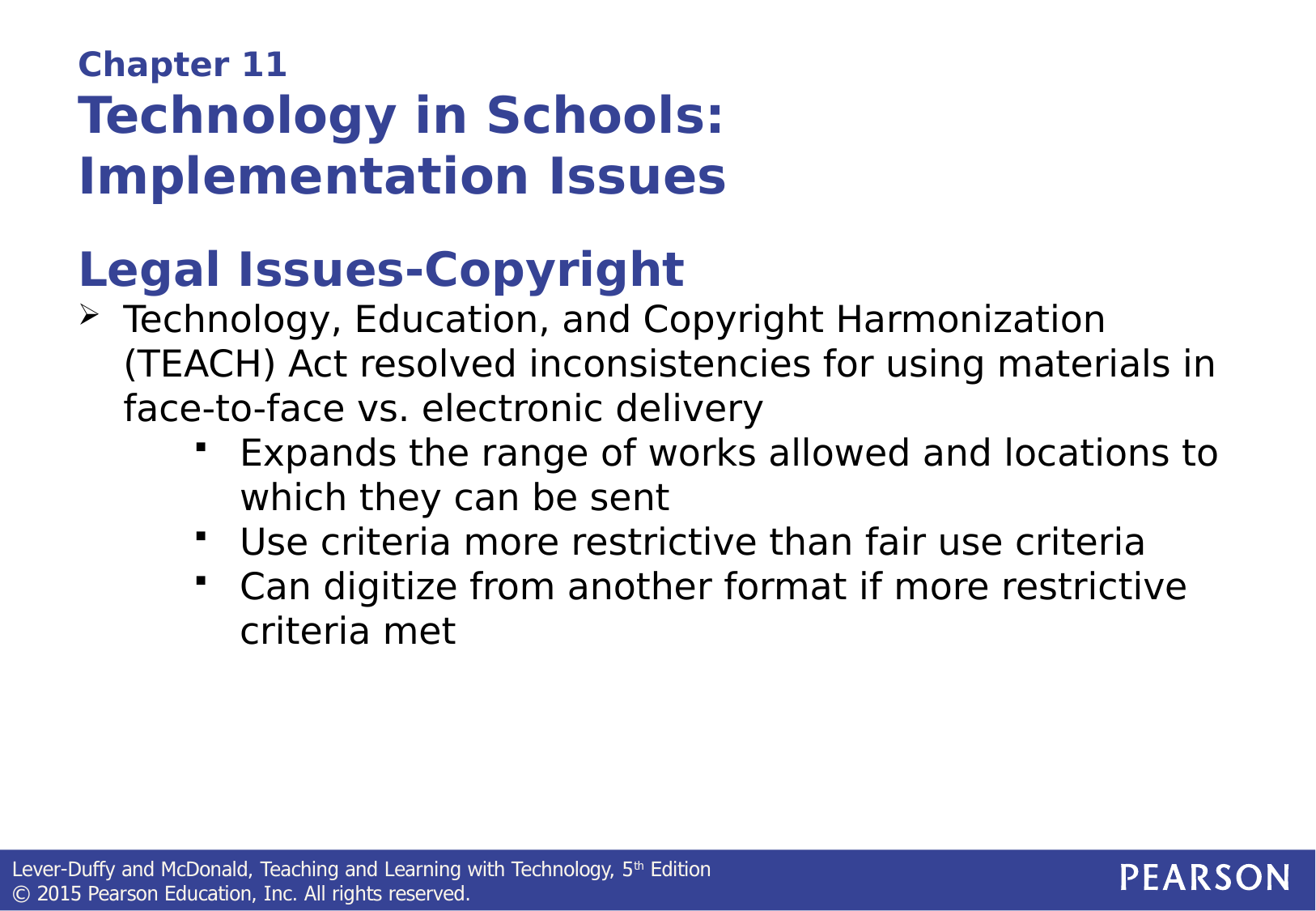

# Chapter 11 Technology in Schools: Implementation Issues
Legal Issues-Copyright
Technology, Education, and Copyright Harmonization (TEACH) Act resolved inconsistencies for using materials in face-to-face vs. electronic delivery
Expands the range of works allowed and locations to which they can be sent
Use criteria more restrictive than fair use criteria
Can digitize from another format if more restrictive criteria met